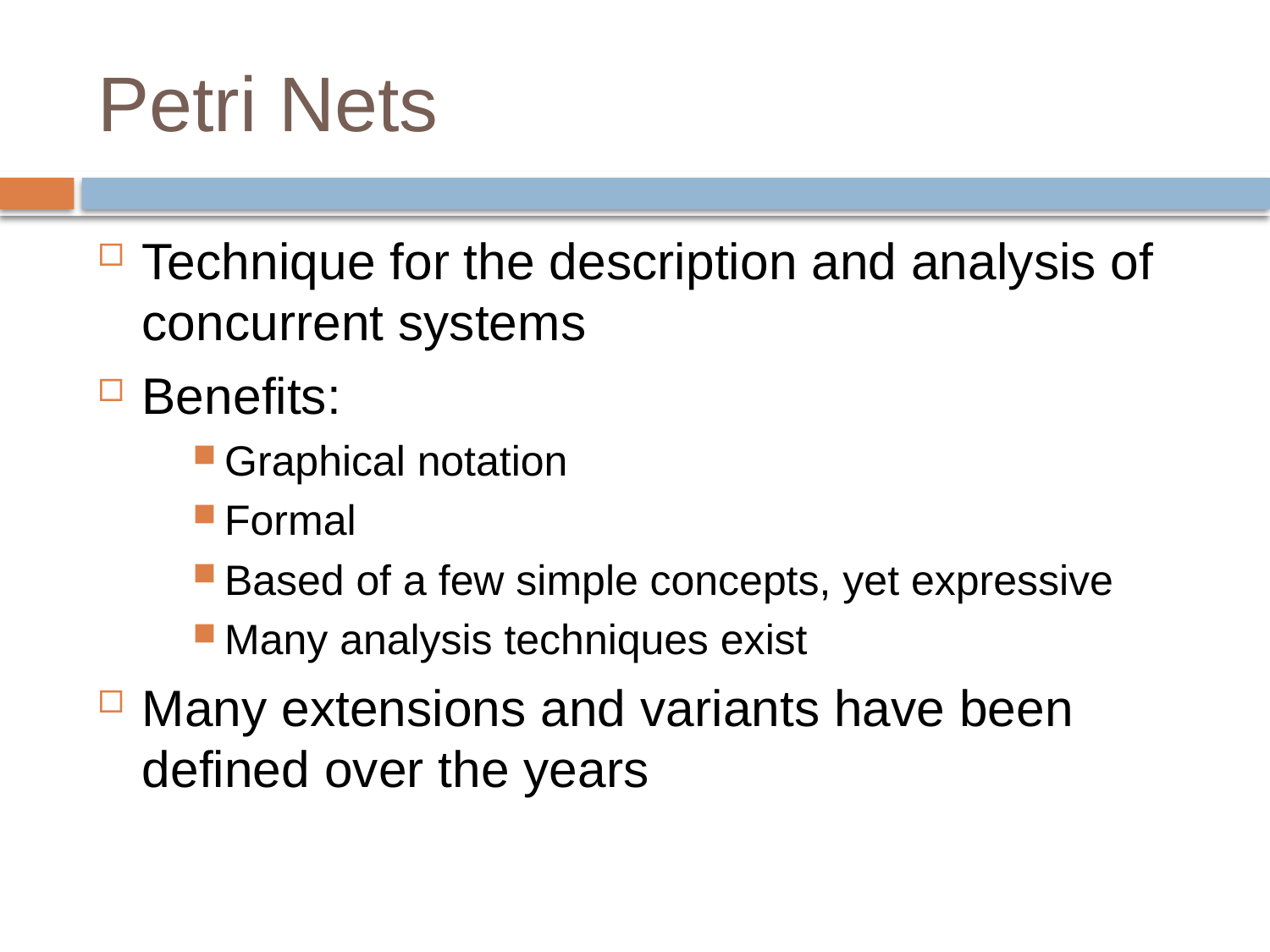

# Petri Nets
Technique for the description and analysis of concurrent systems
Benefits:
Graphical notation
Formal
Based of a few simple concepts, yet expressive
Many analysis techniques exist
Many extensions and variants have been defined over the years